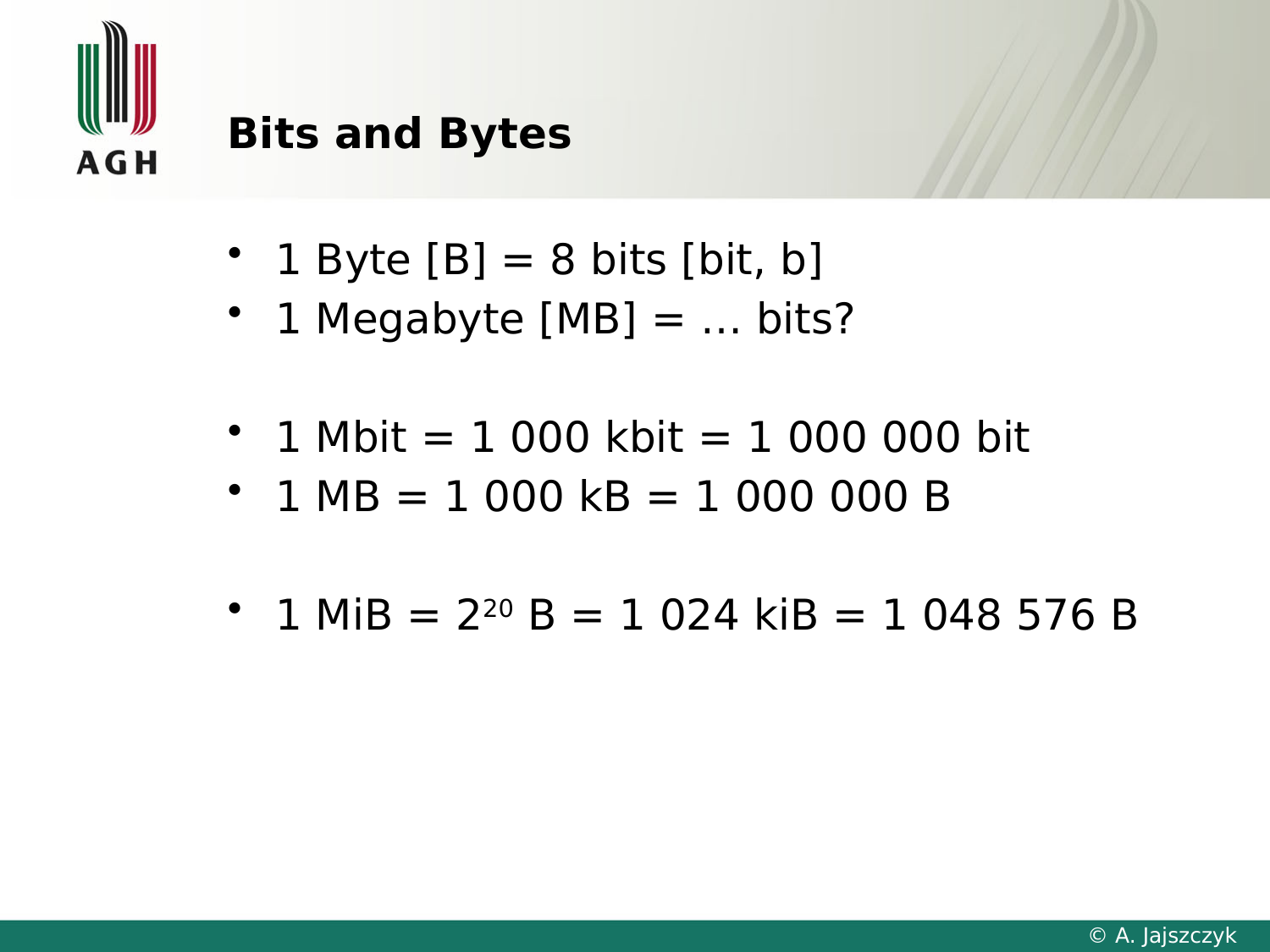

# Bits and Bytes
1 Byte [B] = 8 bits [bit, b]
1 Megabyte [MB] = … bits?

1 Mbit = 1 000 kbit = 1 000 000 bit
1 MB = 1 000 kB = 1 000 000 B

1 MiB = 220 B = 1 024 kiB = 1 048 576 B